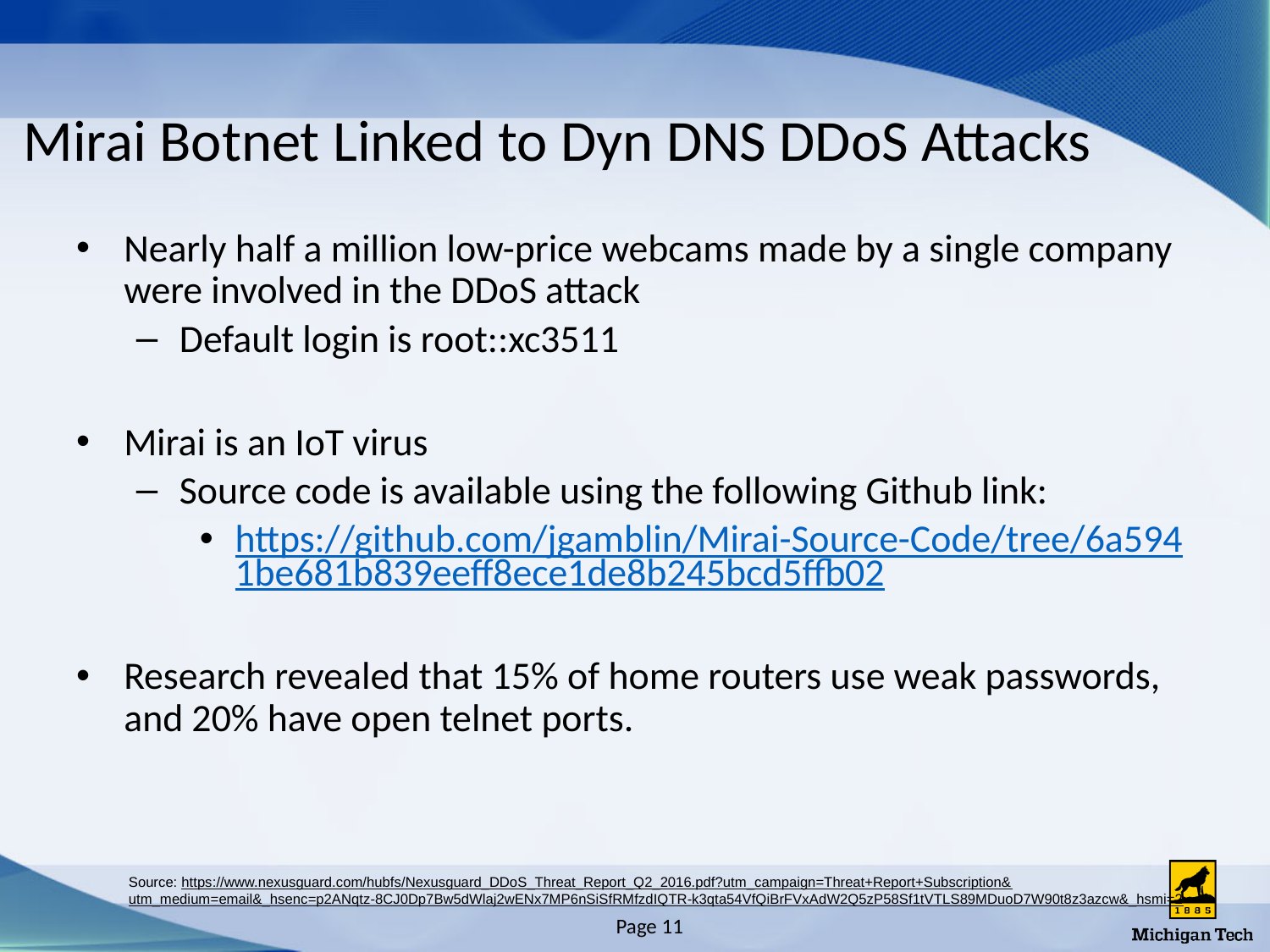

# Mirai Botnet Linked to Dyn DNS DDoS Attacks
Nearly half a million low-price webcams made by a single company were involved in the DDoS attack
Default login is root::xc3511

Mirai is an IoT virus
Source code is available using the following Github link:
https://github.com/jgamblin/Mirai-Source-Code/tree/6a5941be681b839eeff8ece1de8b245bcd5ffb02

Research revealed that 15% of home routers use weak passwords, and 20% have open telnet ports.

Source: https://www.nexusguard.com/hubfs/Nexusguard_DDoS_Threat_Report_Q2_2016.pdf?utm_campaign=Threat+Report+Subscription&
utm_medium=email&_hsenc=p2ANqtz-8CJ0Dp7Bw5dWlaj2wENx7MP6nSiSfRMfzdIQTR-k3qta54VfQiBrFVxAdW2Q5zP58Sf1tVTLS89MDuoD7W90t8z3azcw&_hsmi=2